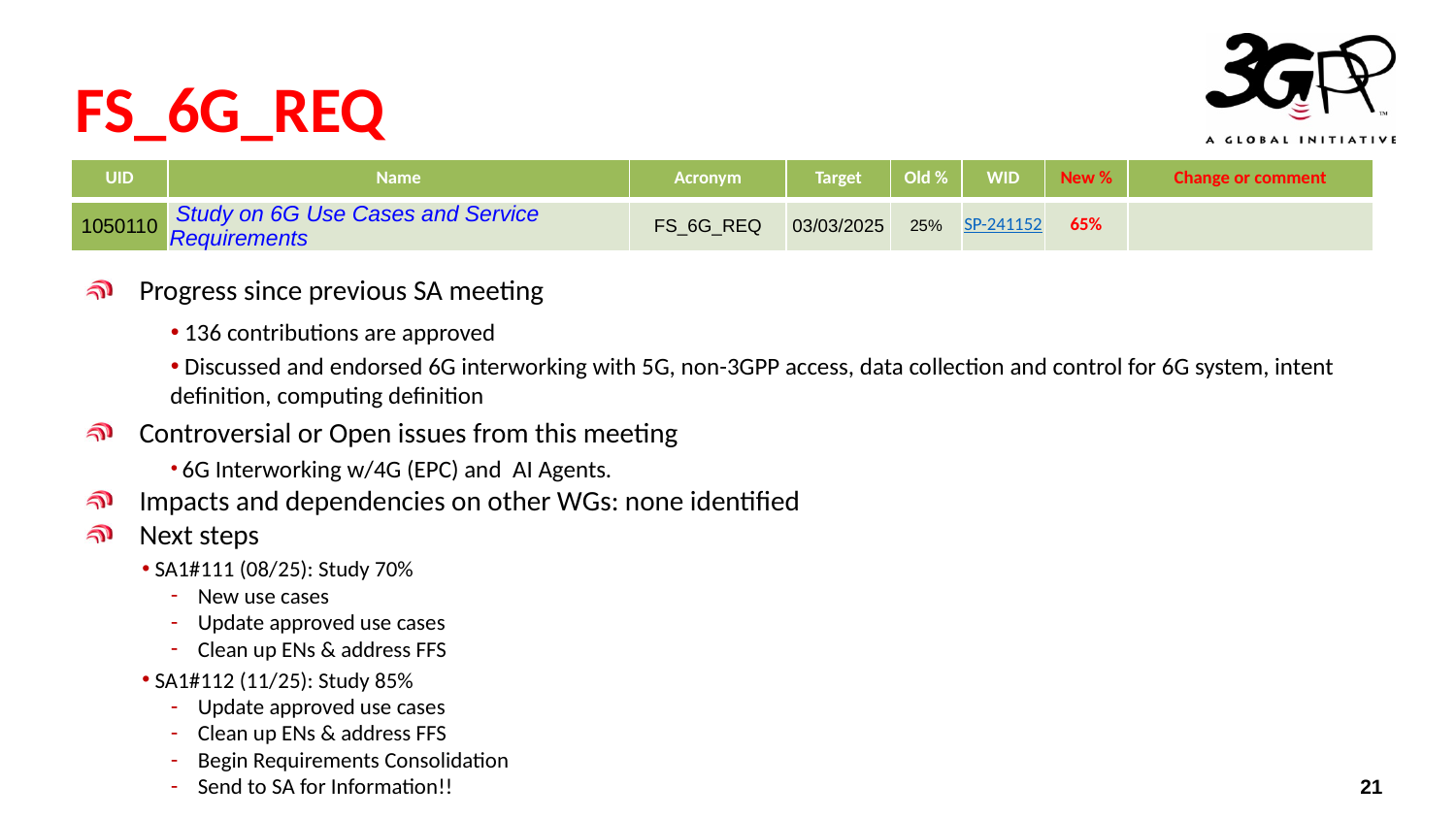

# FS_6G_REQ
| UID | Name | Acronym | Target | Old % | WID | New % | Change or comment |
| --- | --- | --- | --- | --- | --- | --- | --- |
| 1050110 | Study on 6G Use Cases and Service Requirements | FS\_6G\_REQ | 03/03/2025 | 25% | SP-241152 | 65% |  |
Progress since previous SA meeting
 136 contributions are approved
 Discussed and endorsed 6G interworking with 5G, non-3GPP access, data collection and control for 6G system, intent definition, computing definition
Controversial or Open issues from this meeting
 6G Interworking w/4G (EPC) and  AI Agents.
Impacts and dependencies on other WGs: none identified
Next steps
 SA1#111 (08/25): Study 70%
New use cases
Update approved use cases
Clean up ENs & address FFS
 SA1#112 (11/25): Study 85%
Update approved use cases
Clean up ENs & address FFS
Begin Requirements Consolidation
Send to SA for Information!!